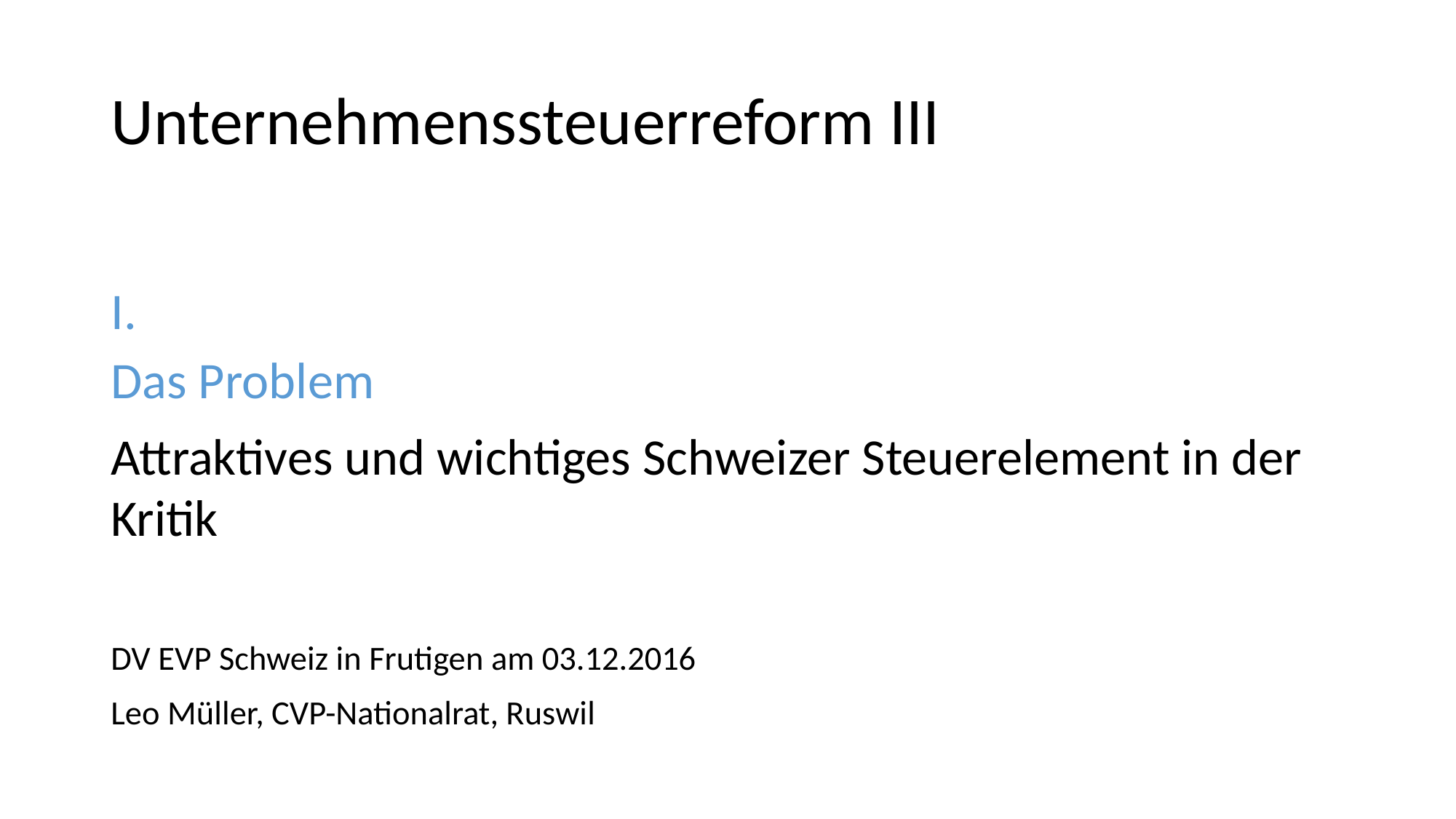

# Unternehmenssteuerreform III

I.
Das Problem
Attraktives und wichtiges Schweizer Steuerelement in der Kritik

DV EVP Schweiz in Frutigen am 03.12.2016
Leo Müller, CVP-Nationalrat, Ruswil